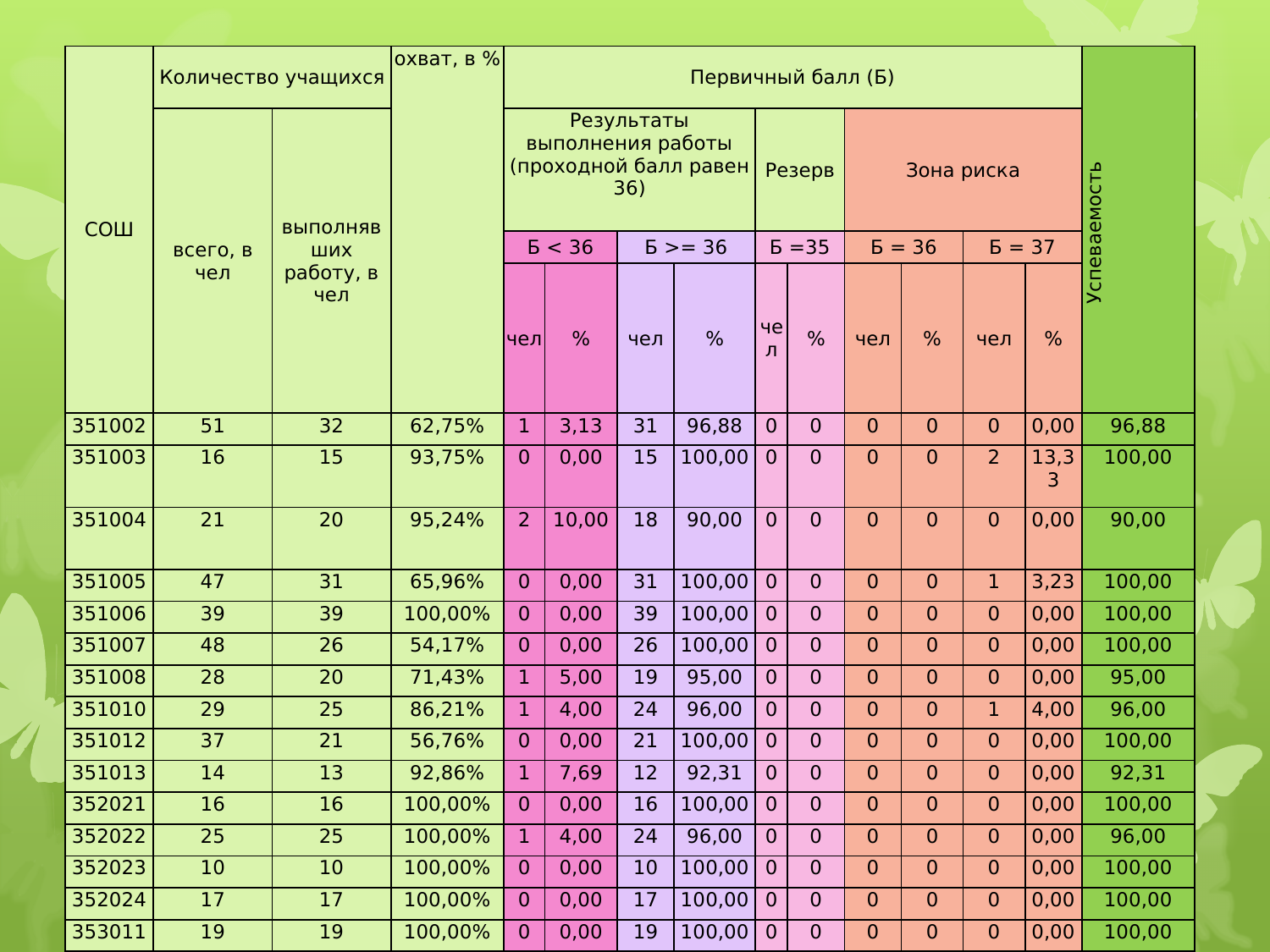

| СОШ | Количество учащихся |  | охват, в % | Первичный балл (Б) |  |  |  |  |  |  |  |  |  | Успеваемость |
| --- | --- | --- | --- | --- | --- | --- | --- | --- | --- | --- | --- | --- | --- | --- |
|  | всего, в чел | выполнявших работу, в чел |  | Результаты выполнения работы (проходной балл равен 36) |  |  |  | Резерв |  | Зона риска |  |  |  |  |
|  |  |  |  | Б < 36 |  | Б >= 36 |  | Б =35 |  | Б = 36 |  | Б = 37 |  |  |
|  |  |  |  | чел | % | чел | % | чел | % | чел | % | чел | % |  |
| 351002 | 51 | 32 | 62,75% | 1 | 3,13 | 31 | 96,88 | 0 | 0 | 0 | 0 | 0 | 0,00 | 96,88 |
| 351003 | 16 | 15 | 93,75% | 0 | 0,00 | 15 | 100,00 | 0 | 0 | 0 | 0 | 2 | 13,33 | 100,00 |
| 351004 | 21 | 20 | 95,24% | 2 | 10,00 | 18 | 90,00 | 0 | 0 | 0 | 0 | 0 | 0,00 | 90,00 |
| 351005 | 47 | 31 | 65,96% | 0 | 0,00 | 31 | 100,00 | 0 | 0 | 0 | 0 | 1 | 3,23 | 100,00 |
| 351006 | 39 | 39 | 100,00% | 0 | 0,00 | 39 | 100,00 | 0 | 0 | 0 | 0 | 0 | 0,00 | 100,00 |
| 351007 | 48 | 26 | 54,17% | 0 | 0,00 | 26 | 100,00 | 0 | 0 | 0 | 0 | 0 | 0,00 | 100,00 |
| 351008 | 28 | 20 | 71,43% | 1 | 5,00 | 19 | 95,00 | 0 | 0 | 0 | 0 | 0 | 0,00 | 95,00 |
| 351010 | 29 | 25 | 86,21% | 1 | 4,00 | 24 | 96,00 | 0 | 0 | 0 | 0 | 1 | 4,00 | 96,00 |
| 351012 | 37 | 21 | 56,76% | 0 | 0,00 | 21 | 100,00 | 0 | 0 | 0 | 0 | 0 | 0,00 | 100,00 |
| 351013 | 14 | 13 | 92,86% | 1 | 7,69 | 12 | 92,31 | 0 | 0 | 0 | 0 | 0 | 0,00 | 92,31 |
| 352021 | 16 | 16 | 100,00% | 0 | 0,00 | 16 | 100,00 | 0 | 0 | 0 | 0 | 0 | 0,00 | 100,00 |
| 352022 | 25 | 25 | 100,00% | 1 | 4,00 | 24 | 96,00 | 0 | 0 | 0 | 0 | 0 | 0,00 | 96,00 |
| 352023 | 10 | 10 | 100,00% | 0 | 0,00 | 10 | 100,00 | 0 | 0 | 0 | 0 | 0 | 0,00 | 100,00 |
| 352024 | 17 | 17 | 100,00% | 0 | 0,00 | 17 | 100,00 | 0 | 0 | 0 | 0 | 0 | 0,00 | 100,00 |
| 353011 | 19 | 19 | 100,00% | 0 | 0,00 | 19 | 100,00 | 0 | 0 | 0 | 0 | 0 | 0,00 | 100,00 |
| ЛМР | 417 | 329 | 78,90% | 7 | 2,13 | 322 | 97,87 | 0 | 0 | 0 | 0 | 4 | 1,22 | 97,87 |